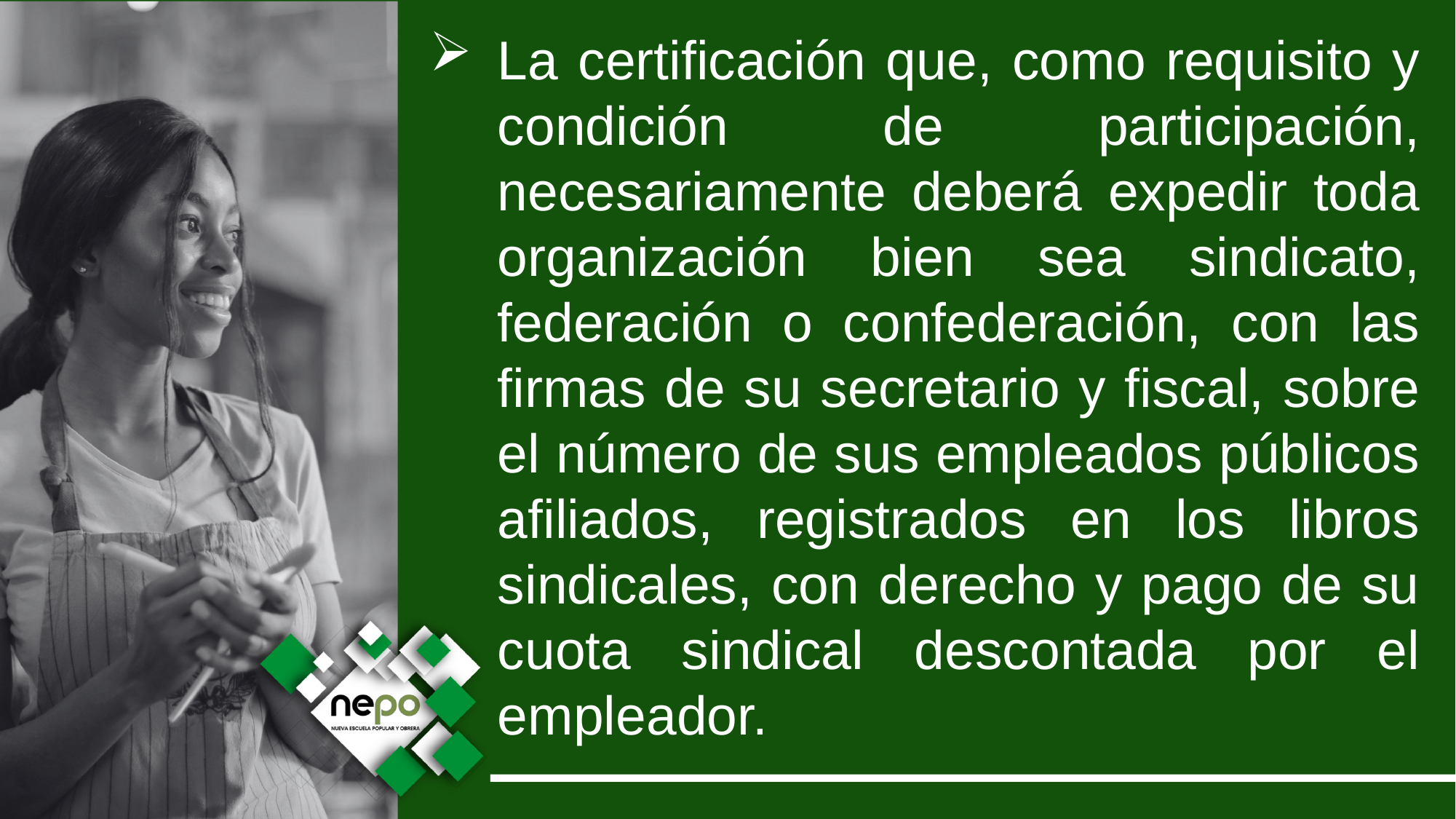

La certificación que, como requisito y condición de participación, necesariamente deberá expedir toda organización bien sea sindicato, federación o confederación, con las firmas de su secretario y fiscal, sobre el número de sus empleados públicos afiliados, registrados en los libros sindicales, con derecho y pago de su cuota sindical descontada por el empleador.